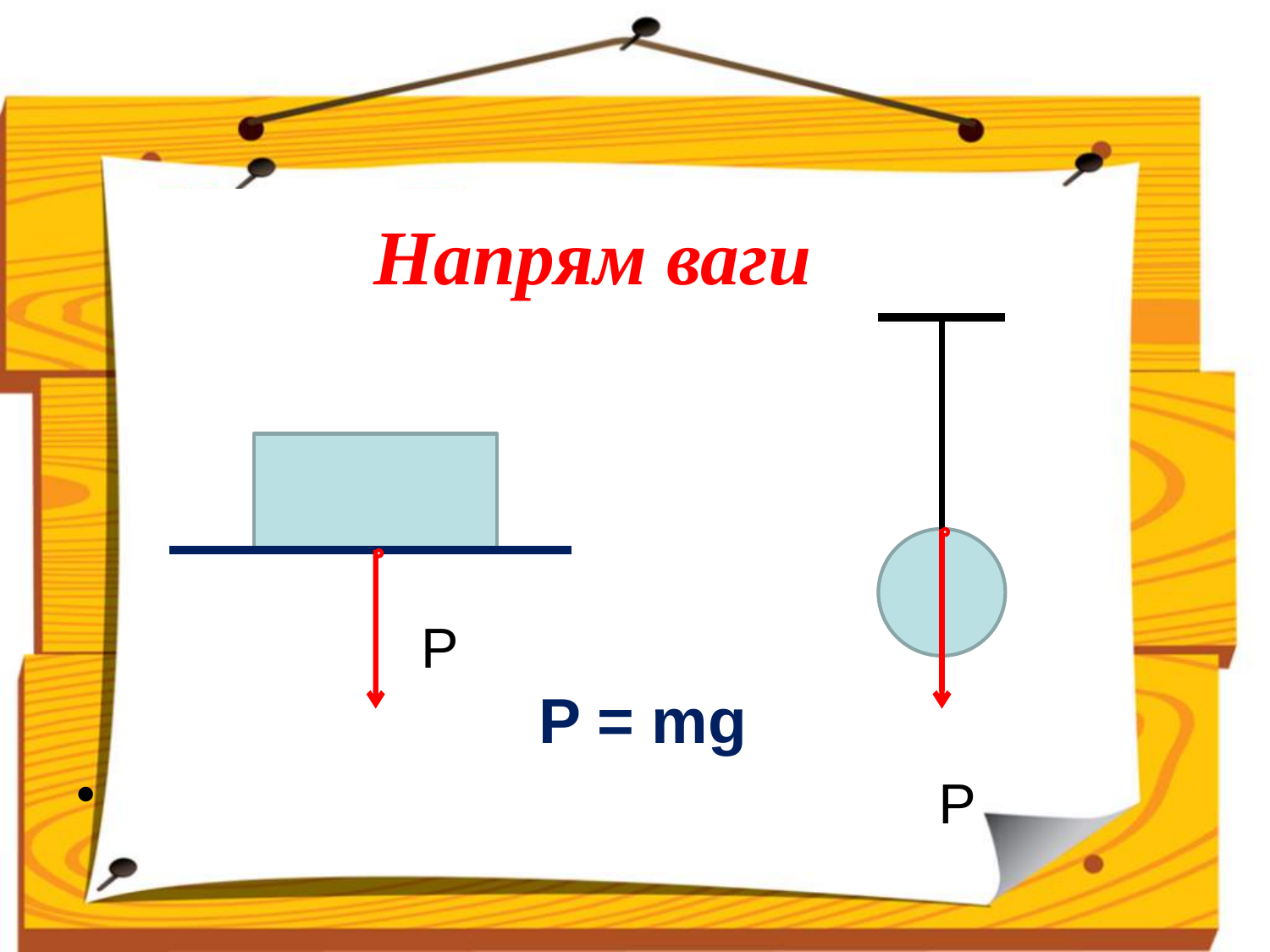

# Напрям ваги

                      Р
 P = mg
                                                    Р